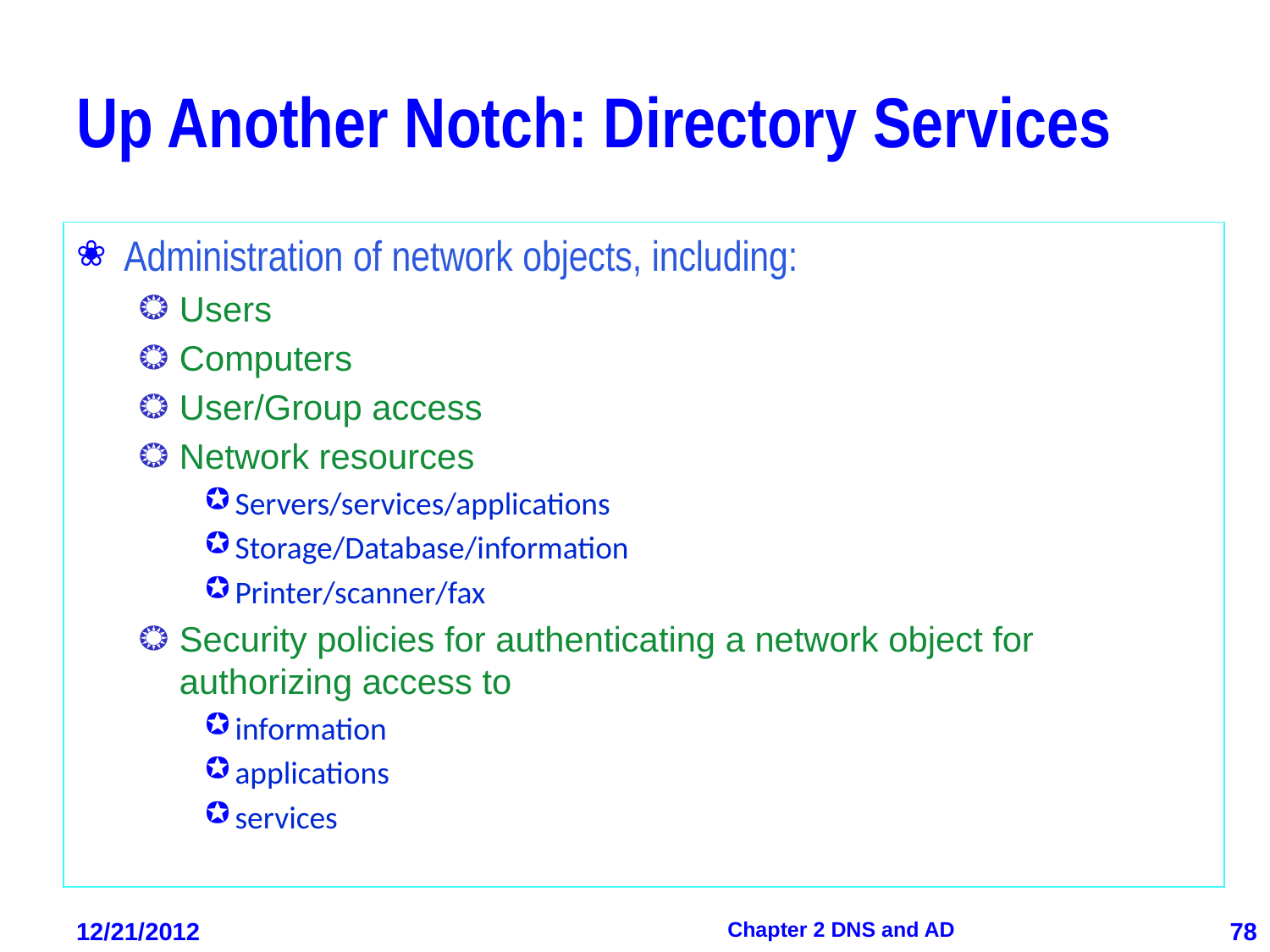

# Up Another Notch: Directory Services
Administration of network objects, including:
Users
Computers
User/Group access
Network resources
Servers/services/applications
Storage/Database/information
Printer/scanner/fax
Security policies for authenticating a network object for authorizing access to
information
applications
services
12/21/2012
Chapter 2 DNS and AD
78